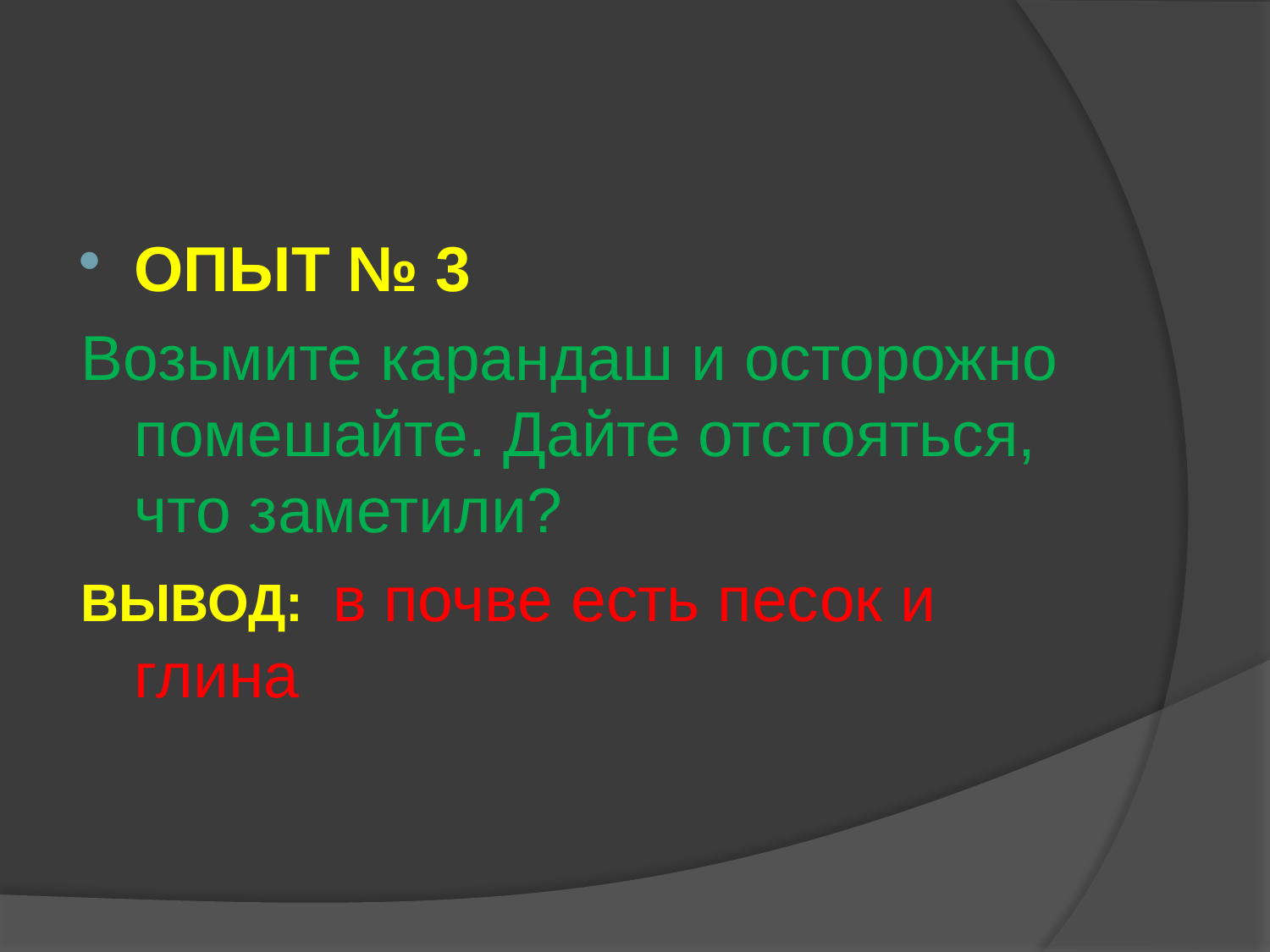

#
ОПЫТ № 3
Возьмите карандаш и осторожно помешайте. Дайте отстояться, что заметили?
ВЫВОД:  в почве есть песок и глина